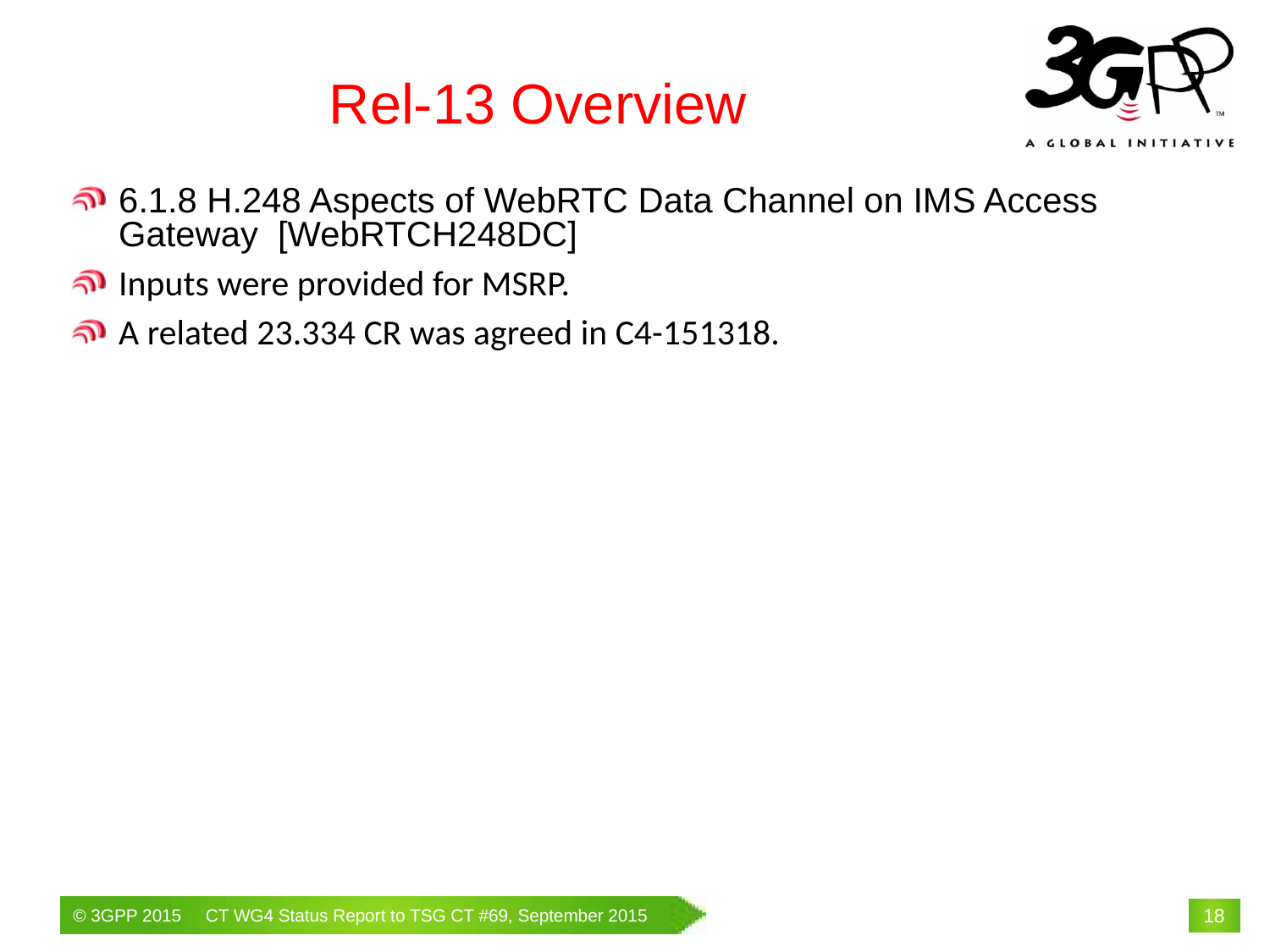

# Rel-13 Overview
6.1.8 H.248 Aspects of WebRTC Data Channel on IMS Access Gateway  [WebRTCH248DC]
Inputs were provided for MSRP.
A related 23.334 CR was agreed in C4-151318.